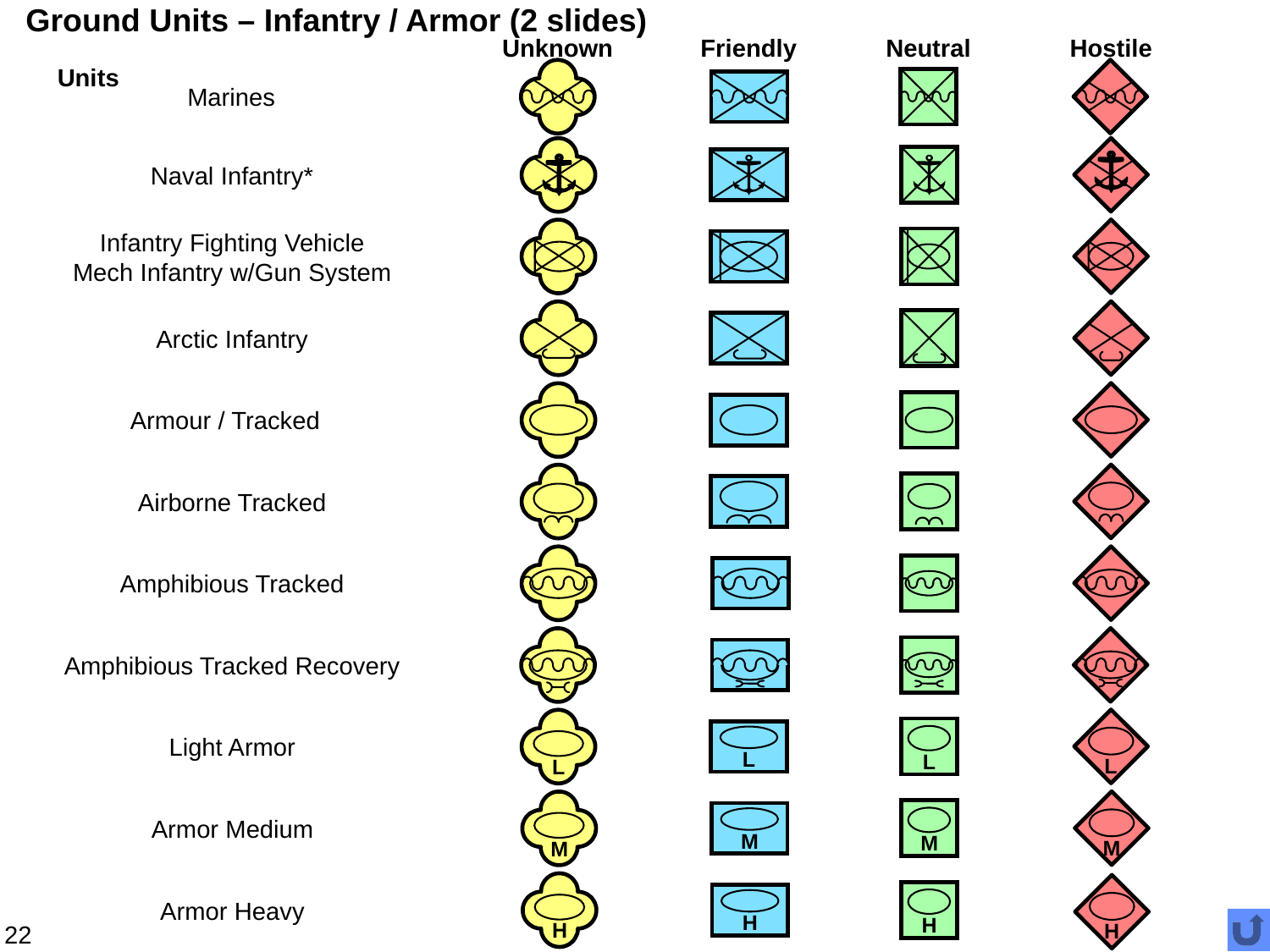

# Ground Units – Infantry / Armor (2 slides)
Unknown
Friendly
Neutral
Hostile

Units

Marines

Naval Infantry*

Infantry Fighting Vehicle
Mech Infantry w/Gun System

Arctic Infantry

Armour / Tracked

Airborne Tracked

Amphibious Tracked

Amphibious Tracked Recovery

L

L

L

L
Light Armor

M

M

M

M
Armor Medium

H

H

H

H
Armor Heavy
22